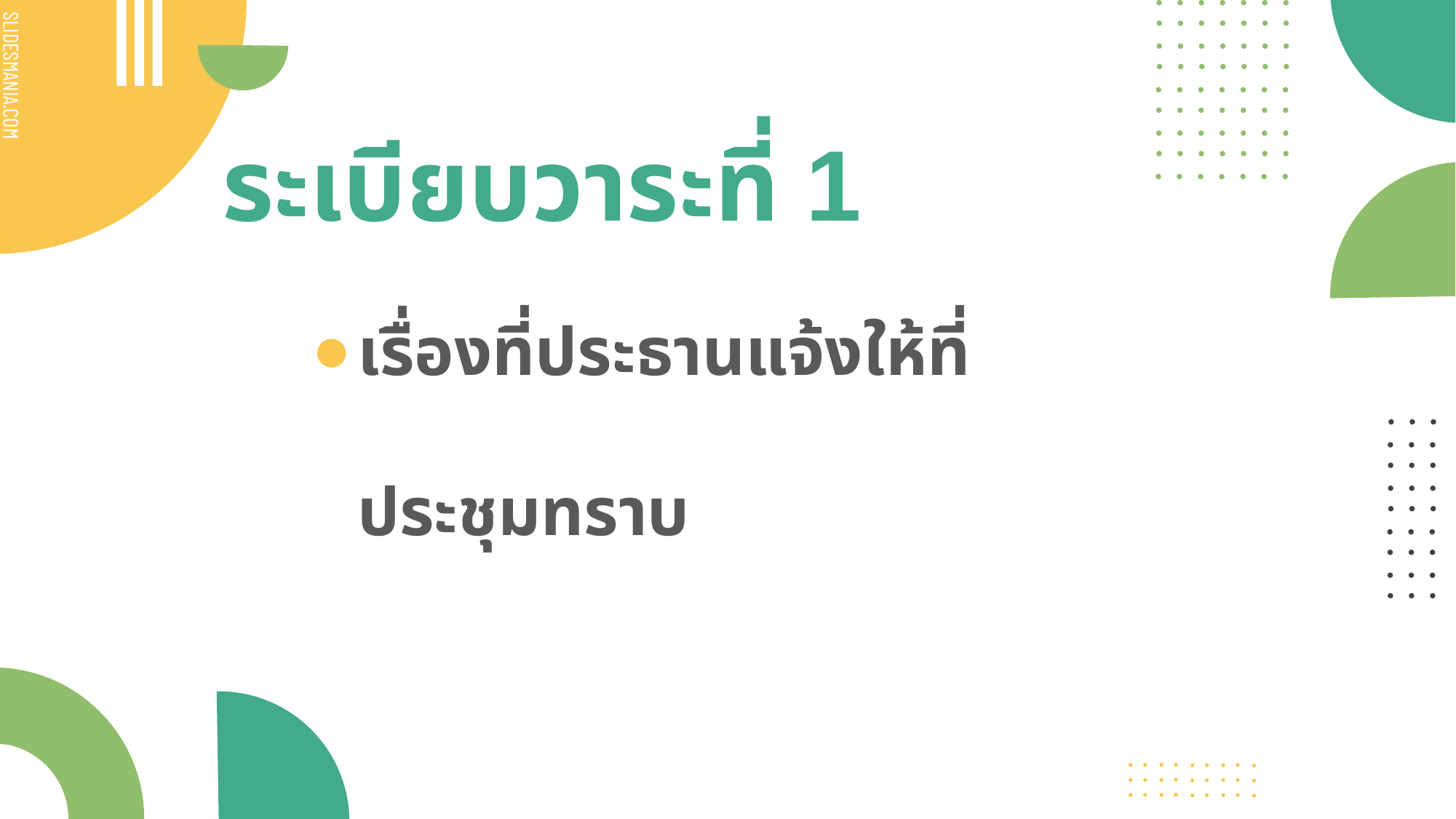

# ระเบียบวาระที่ 1
เรื่องที่ประธานแจ้งให้ที่ประชุมทราบ